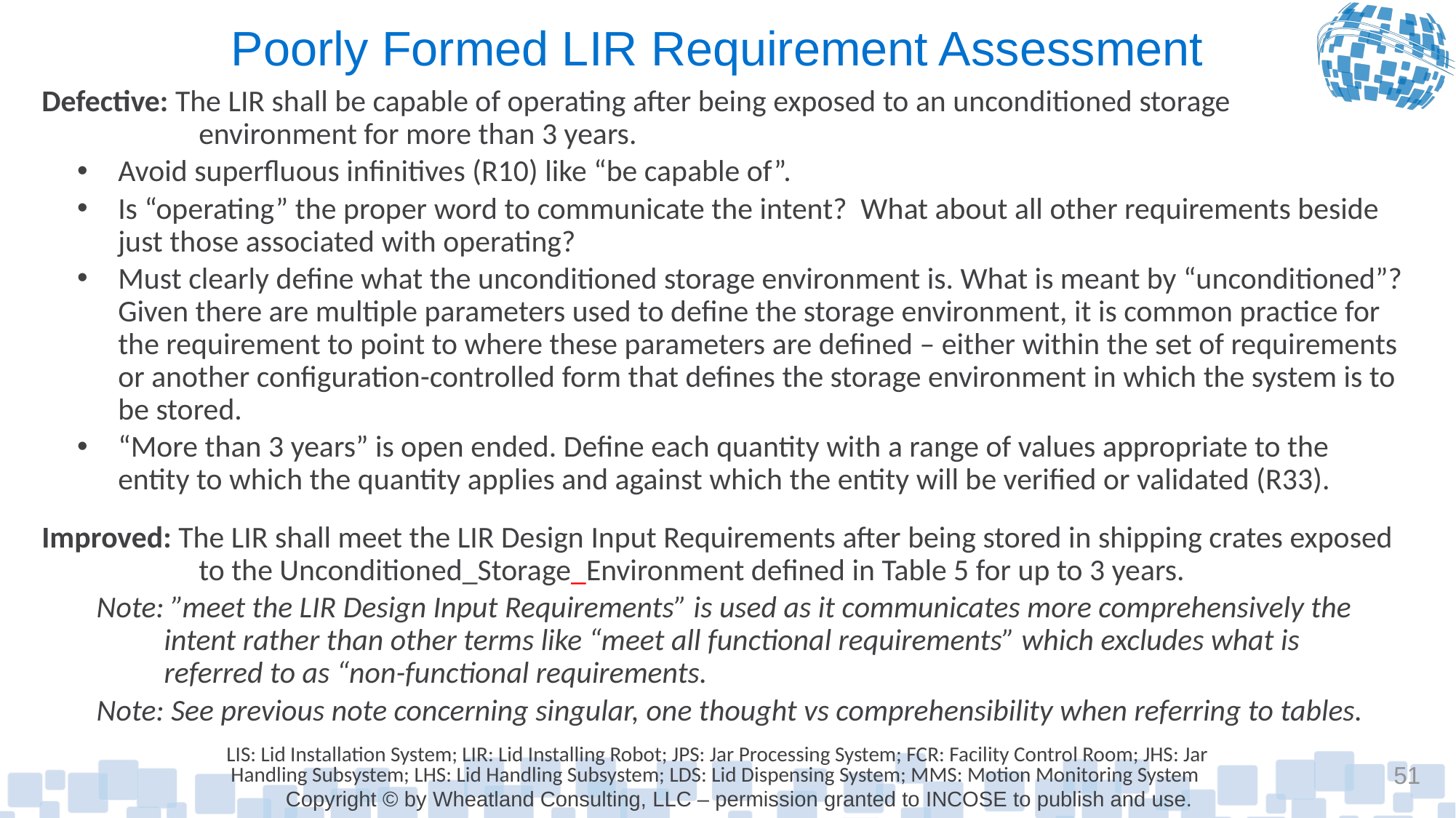

# Poorly Formed LIR Requirement Assessment
Defective: The LIR shall be capable of operating after being exposed to an unconditioned storage
environment for more than 3 years.
Avoid superfluous infinitives (R10) like “be capable of”.
Is “operating” the proper word to communicate the intent?  What about all other requirements beside just those associated with operating?
Must clearly define what the unconditioned storage environment is. What is meant by “unconditioned”? Given there are multiple parameters used to define the storage environment, it is common practice for the requirement to point to where these parameters are defined – either within the set of requirements or another configuration-controlled form that defines the storage environment in which the system is to be stored.
“More than 3 years” is open ended. Define each quantity with a range of values appropriate to the entity to which the quantity applies and against which the entity will be verified or validated (R33).

Improved: The LIR shall meet the LIR Design Input Requirements after being stored in shipping crates exposed to the Unconditioned_Storage_Environment defined in Table 5 for up to 3 years.
Note: ”meet the LIR Design Input Requirements” is used as it communicates more comprehensively the intent rather than other terms like “meet all functional requirements” which excludes what is referred to as “non-functional requirements.
Note: See previous note concerning singular, one thought vs comprehensibility when referring to tables.

LIS: Lid Installation System; LIR: Lid Installing Robot; JPS: Jar Processing System; FCR: Facility Control Room; JHS: Jar Handling Subsystem; LHS: Lid Handling Subsystem; LDS: Lid Dispensing System; MMS: Motion Monitoring System
51
Copyright © by Wheatland Consulting, LLC – permission granted to INCOSE to publish and use.